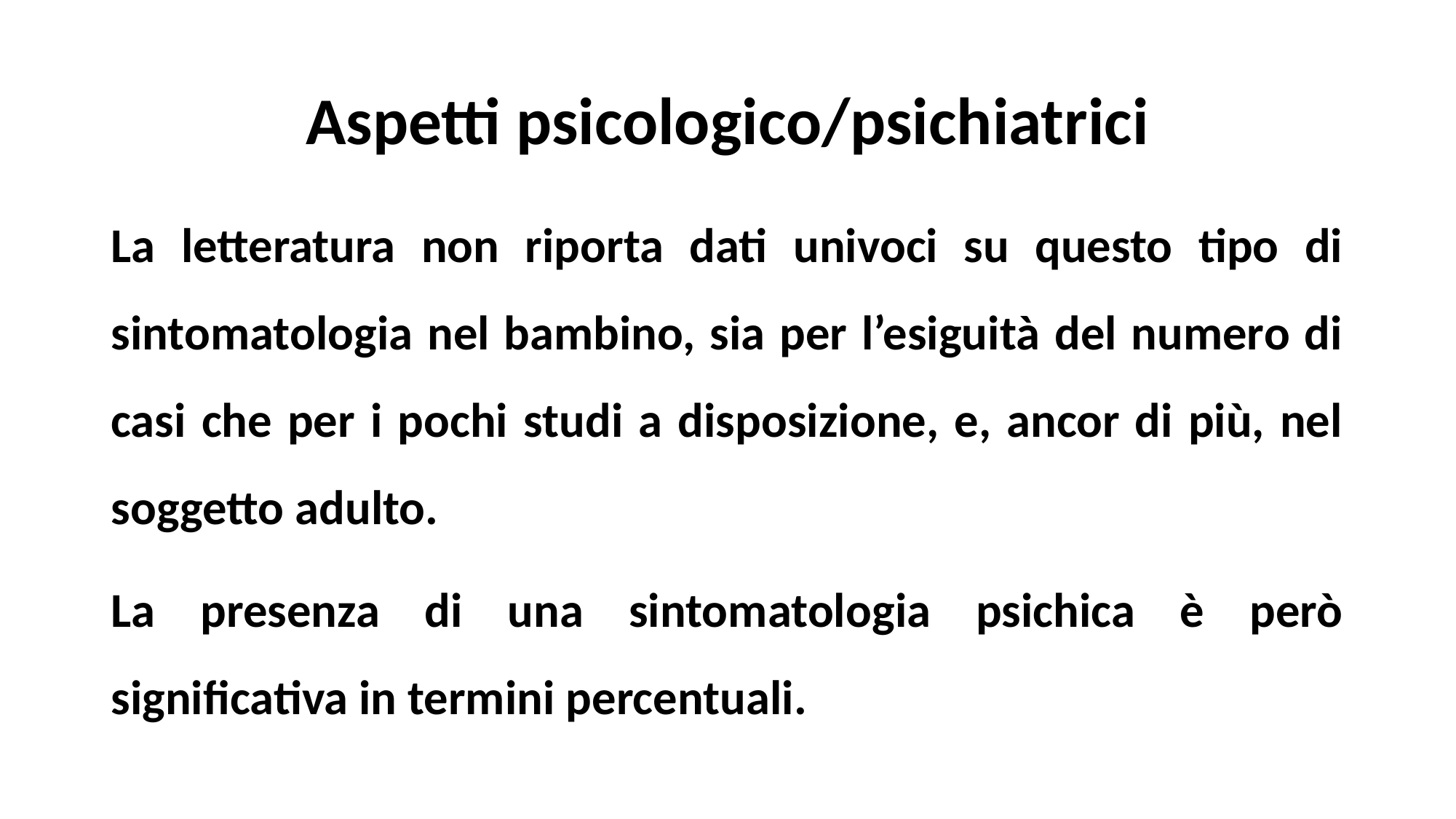

# Aspetti psicologico/psichiatrici
La letteratura non riporta dati univoci su questo tipo di sintomatologia nel bambino, sia per l’esiguità del numero di casi che per i pochi studi a disposizione, e, ancor di più, nel soggetto adulto.
La presenza di una sintomatologia psichica è però significativa in termini percentuali.